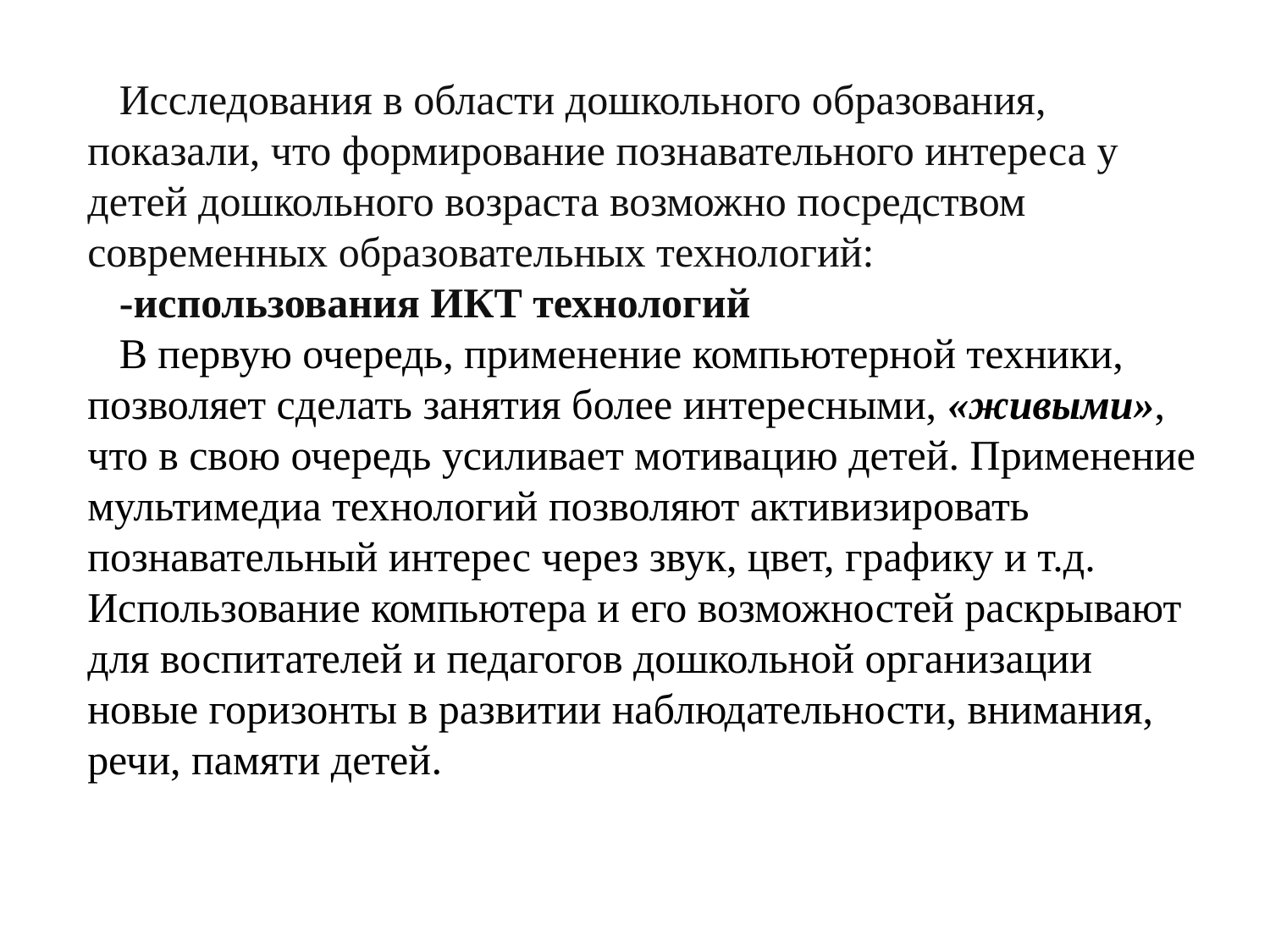

Исследования в области дошкольного образования, показали, что формирование познавательного интереса у детей дошкольного возраста возможно посредством современных образовательных технологий:
-использования ИКТ технологий
В первую очередь, применение компьютерной техники, позволяет сделать занятия более интересными, «живыми», что в свою очередь усиливает мотивацию детей. Применение мультимедиа технологий позволяют активизировать познавательный интерес через звук, цвет, графику и т.д. Использование компьютера и его возможностей раскрывают для воспитателей и педагогов дошкольной организации новые горизонты в развитии наблюдательности, внимания, речи, памяти детей.